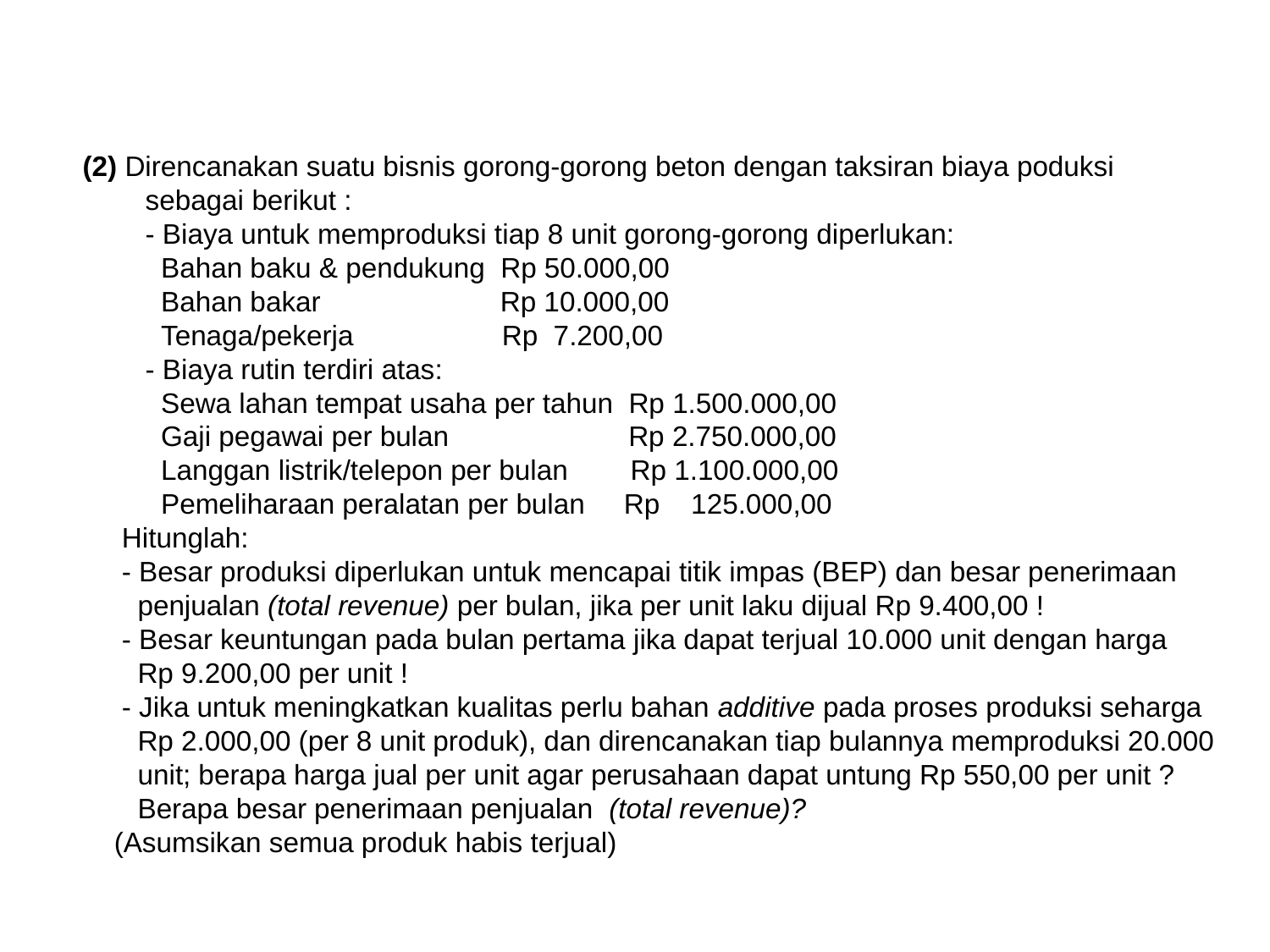

(2) Direncanakan suatu bisnis gorong-gorong beton dengan taksiran biaya poduksi
        sebagai berikut :
        - Biaya untuk memproduksi tiap 8 unit gorong-gorong diperlukan:
          Bahan baku & pendukung  Rp 50.000,00
          Bahan bakar                       Rp 10.000,00
          Tenaga/pekerja                   Rp  7.200,00
        - Biaya rutin terdiri atas:
          Sewa lahan tempat usaha per tahun  Rp 1.500.000,00
          Gaji pegawai per bulan                       Rp 2.750.000,00
          Langgan listrik/telepon per bulan        Rp 1.100.000,00
          Pemeliharaan peralatan per bulan     Rp    125.000,00
     Hitunglah:
     - Besar produksi diperlukan untuk mencapai titik impas (BEP) dan besar penerimaan
       penjualan (total revenue) per bulan, jika per unit laku dijual Rp 9.400,00 !
     - Besar keuntungan pada bulan pertama jika dapat terjual 10.000 unit dengan harga
       Rp 9.200,00 per unit !
     - Jika untuk meningkatkan kualitas perlu bahan additive pada proses produksi seharga
       Rp 2.000,00 (per 8 unit produk), dan direncanakan tiap bulannya memproduksi 20.000
       unit; berapa harga jual per unit agar perusahaan dapat untung Rp 550,00 per unit ?
       Berapa besar penerimaan penjualan  (total revenue)?
    (Asumsikan semua produk habis terjual)